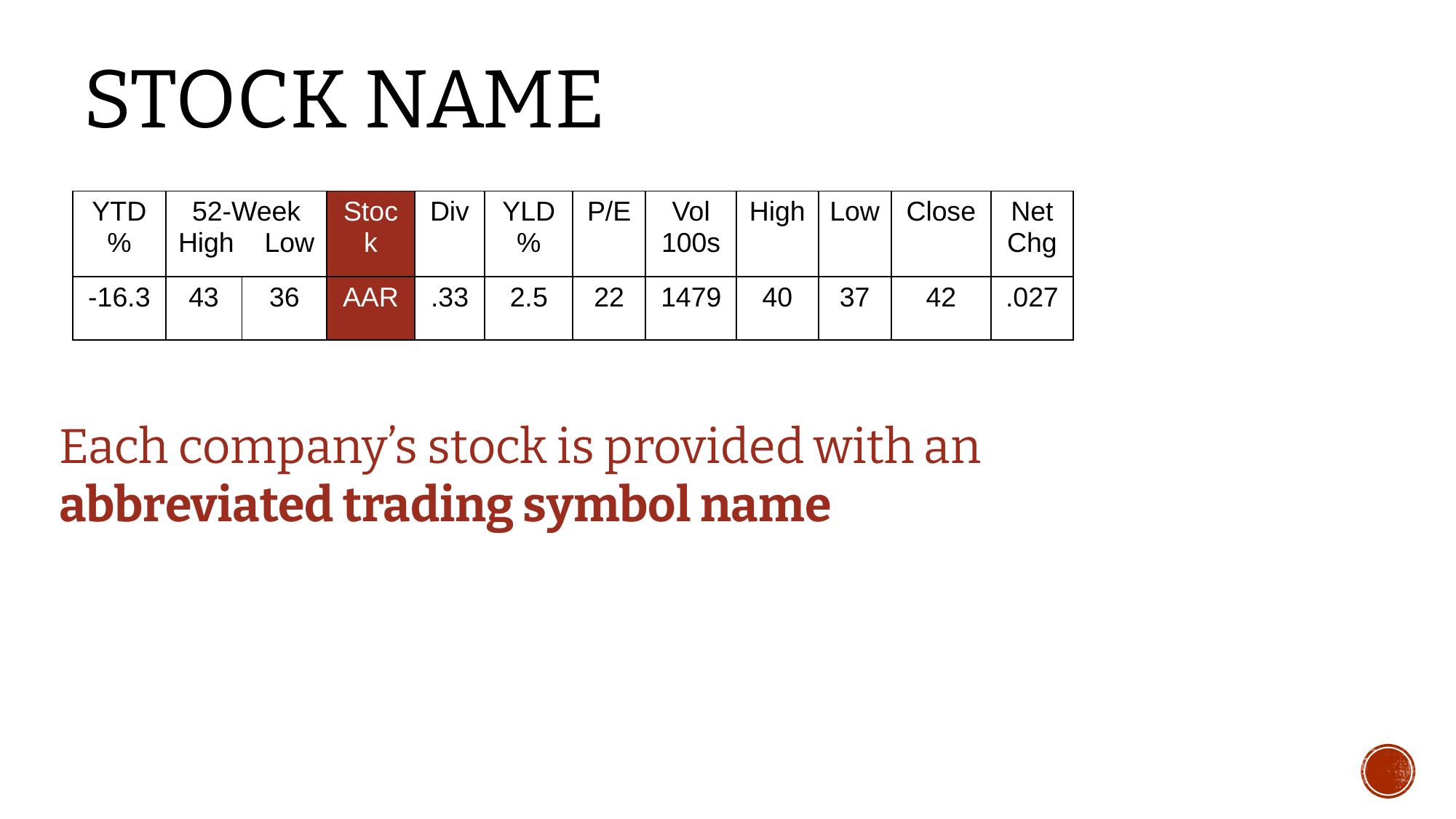

# Stock Name
| YTD % | 52-Week High Low |  | Stock | Div | YLD % | P/E | Vol 100s | High | Low | Close | Net Chg |
| --- | --- | --- | --- | --- | --- | --- | --- | --- | --- | --- | --- |
| -16.3 | 43 | 36 | AAR | .33 | 2.5 | 22 | 1479 | 40 | 37 | 42 | .027 |
Each company’s stock is provided with an abbreviated trading symbol name